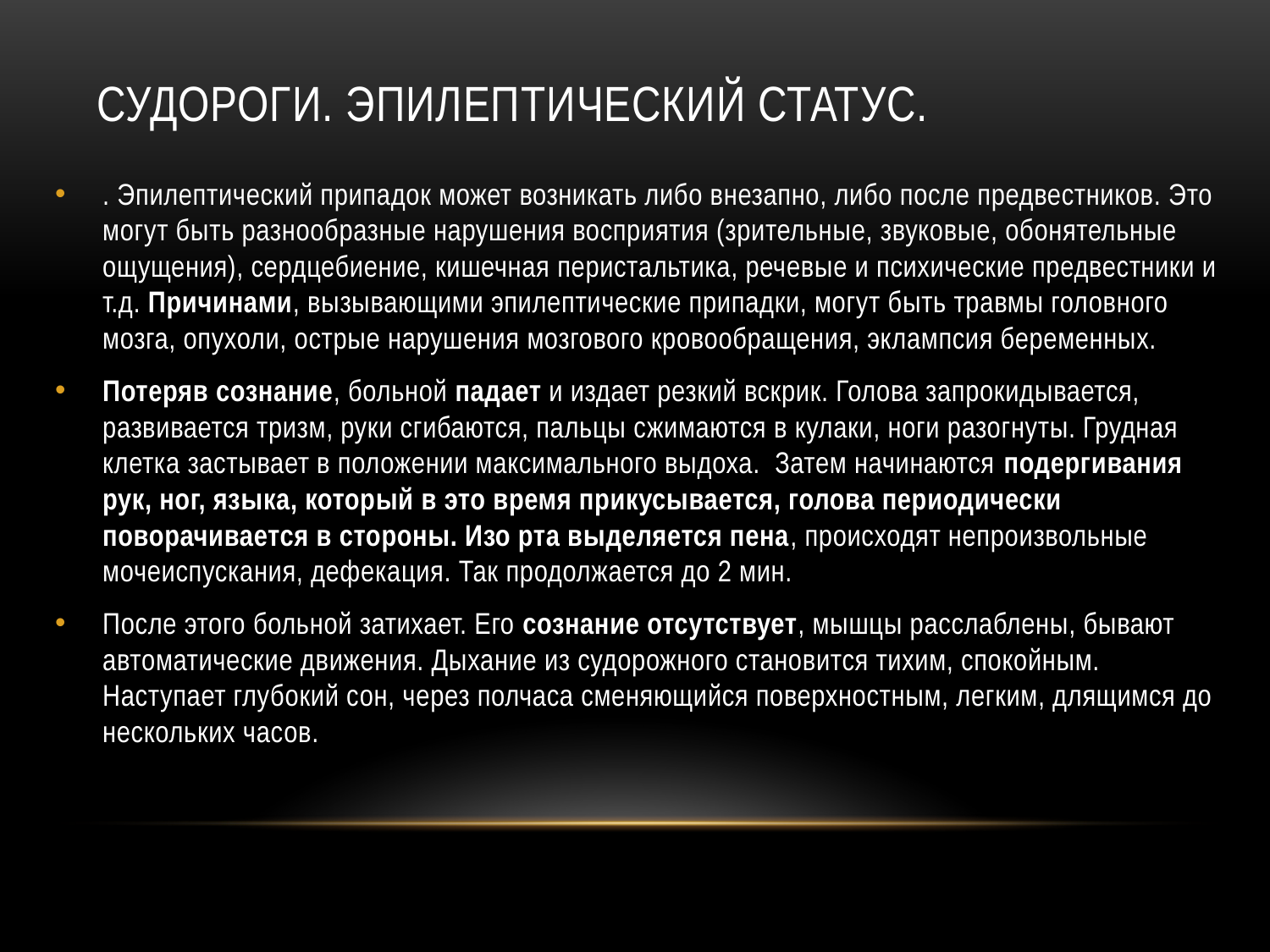

# Судороги. Эпилептический статус.
. Эпилептический припадок может возникать либо внезапно, либо после предвестников. Это могут быть разнообразные нарушения восприятия (зрительные, звуковые, обонятельные ощущения), сердцебиение, кишечная перистальтика, речевые и психические предвестники и т.д. Причинами, вызывающими эпилептические припадки, могут быть травмы головного мозга, опухоли, острые нарушения мозгового кровообращения, эклампсия беременных.
Потеряв сознание, больной падает и издает резкий вскрик. Голова запрокидывается, развивается тризм, руки сгибаются, пальцы сжимаются в кулаки, ноги разогнуты. Грудная клетка застывает в положении максимального выдоха.  Затем начинаются подергивания рук, ног, языка, который в это время прикусывается, голова периодически поворачивается в стороны. Изо рта выделяется пена, происходят непроизвольные мочеиспускания, дефекация. Так продолжается до 2 мин.
После этого больной затихает. Его сознание отсутствует, мышцы расслаблены, бывают автоматические движения. Дыхание из судорожного становится тихим, спокойным. Наступает глубокий сон, через полчаса сменяющийся поверхностным, легким, длящимся до нескольких часов.